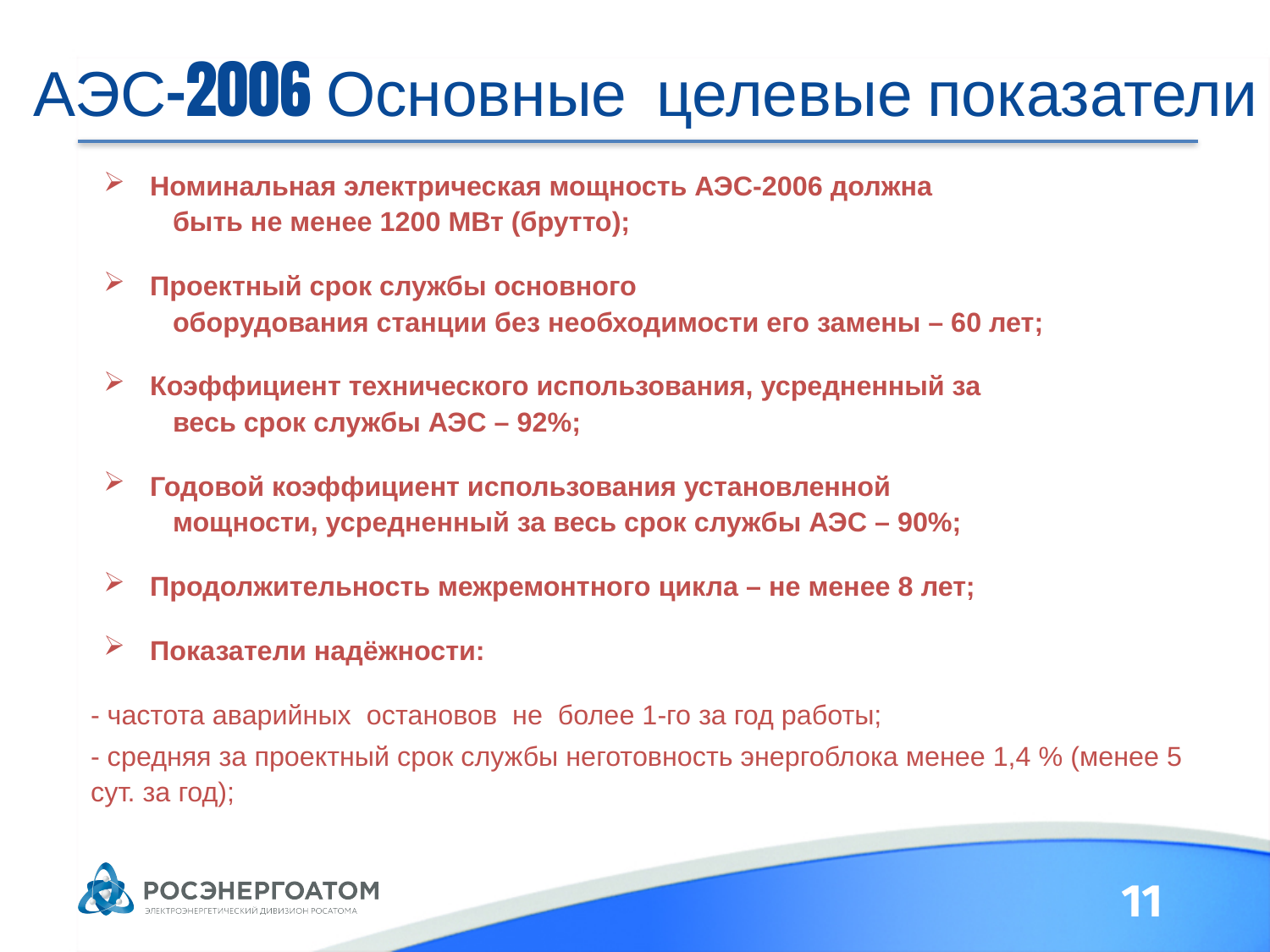

# АЭС-2006 Основные  целевые показатели :
 Номинальная электрическая мощность АЭС-2006 должна
    быть не менее 1200 МВт (брутто);
 Проектный срок службы основного
    оборудования станции без необходимости его замены – 60 лет;
 Коэффициент технического использования, усредненный за
    весь срок службы АЭС – 92%;
 Годовой коэффициент использования установленной
    мощности, усредненный за весь срок службы АЭС – 90%;
 Продолжительность межремонтного цикла – не менее 8 лет;
 Показатели надёжности:
- частота аварийных  остановов  не  более 1-го за год работы;
- средняя за проектный срок службы неготовность энергоблока менее 1,4 % (менее 5 сут. за год);